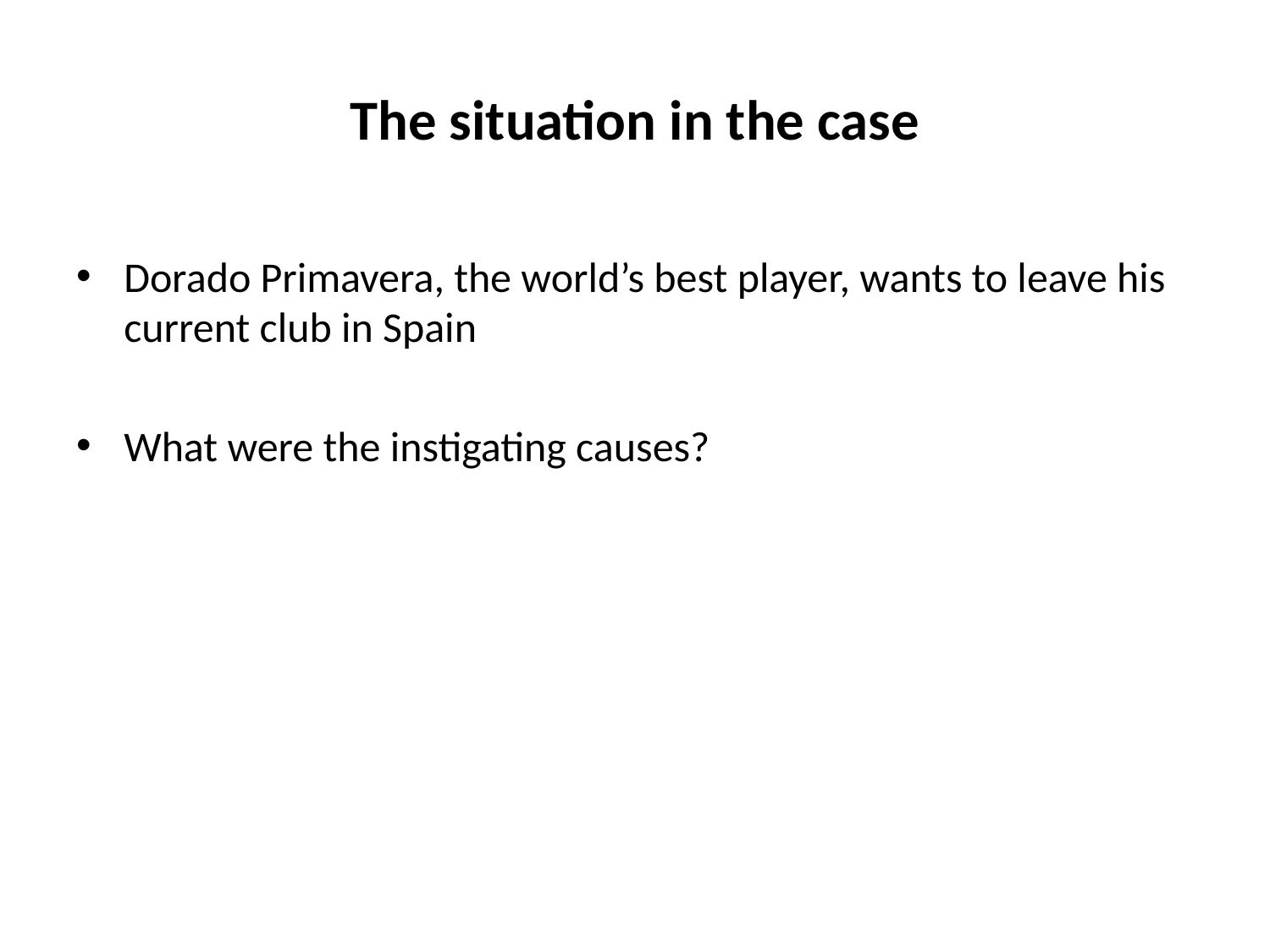

# The situation in the case
Dorado Primavera, the world’s best player, wants to leave his current club in Spain

What were the instigating causes?